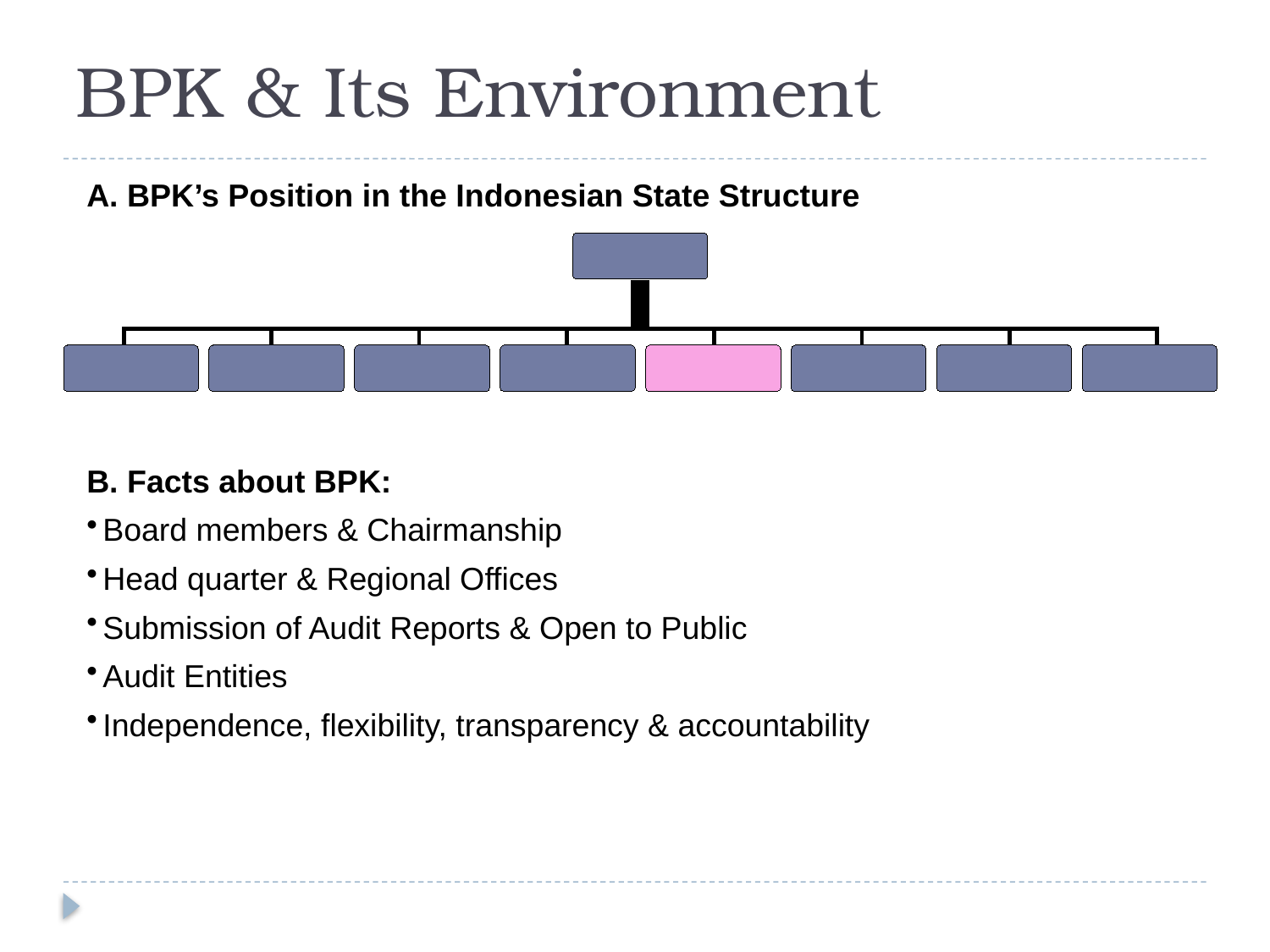

# BPK & Its Environment
A. BPK’s Position in the Indonesian State Structure
B. Facts about BPK:
Board members & Chairmanship
Head quarter & Regional Offices
Submission of Audit Reports & Open to Public
Audit Entities
Independence, flexibility, transparency & accountability